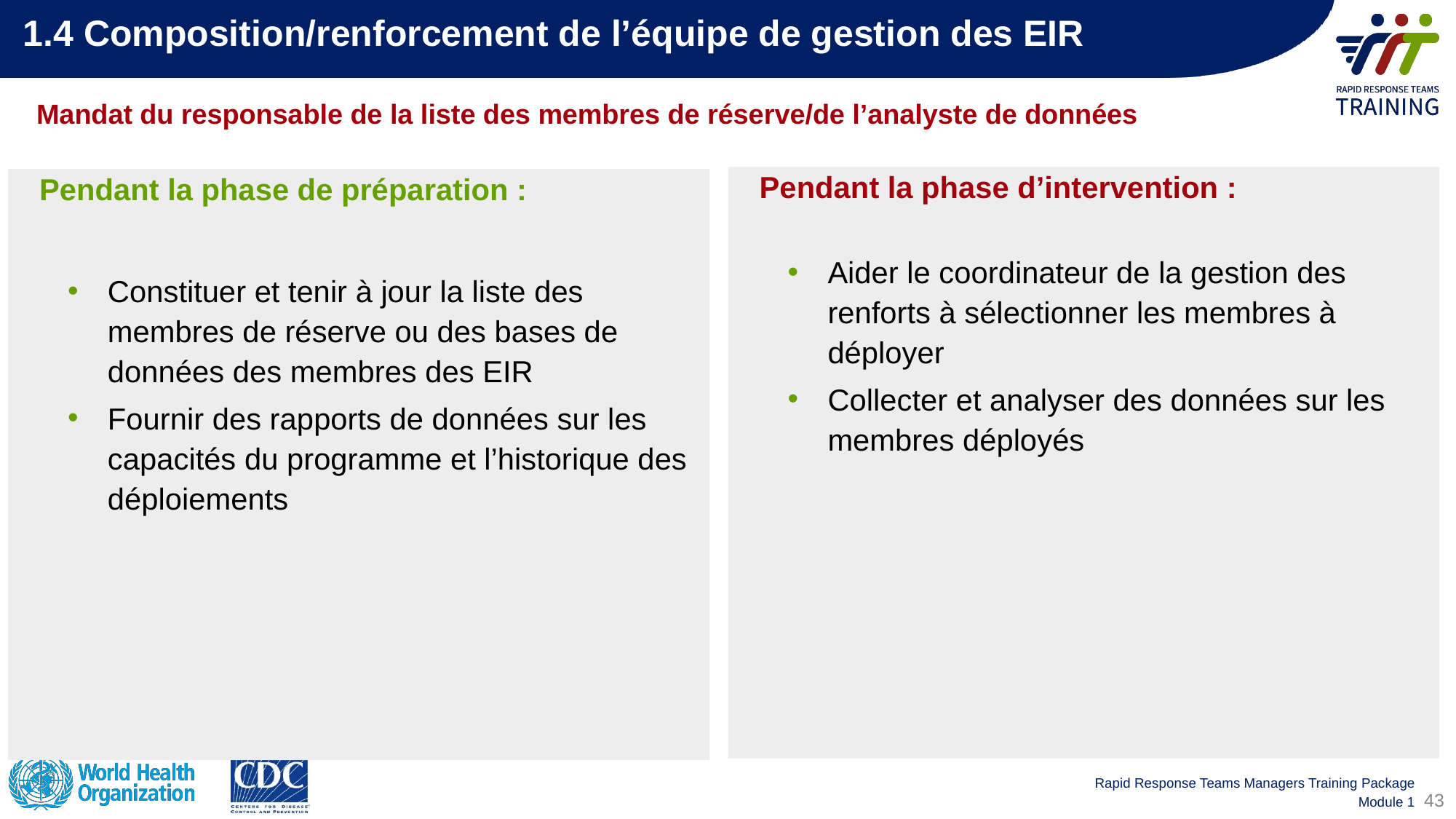

1.4 Composition/renforcement de l’équipe de gestion des EIR
Mandat du responsable de la liste des membres de réserve/de lʼanalyste de données
Pendant la phase d’intervention :

​Aider le coordinateur de la gestion des renforts à sélectionner les membres à déployer
Collecter et analyser des données sur les membres déployés

Pendant la phase de préparation :

Constituer et tenir à jour la liste des membres de réserve ou des bases de données des membres des EIR
Fournir des rapports de données sur les capacités du programme et l’historique des déploiements

43